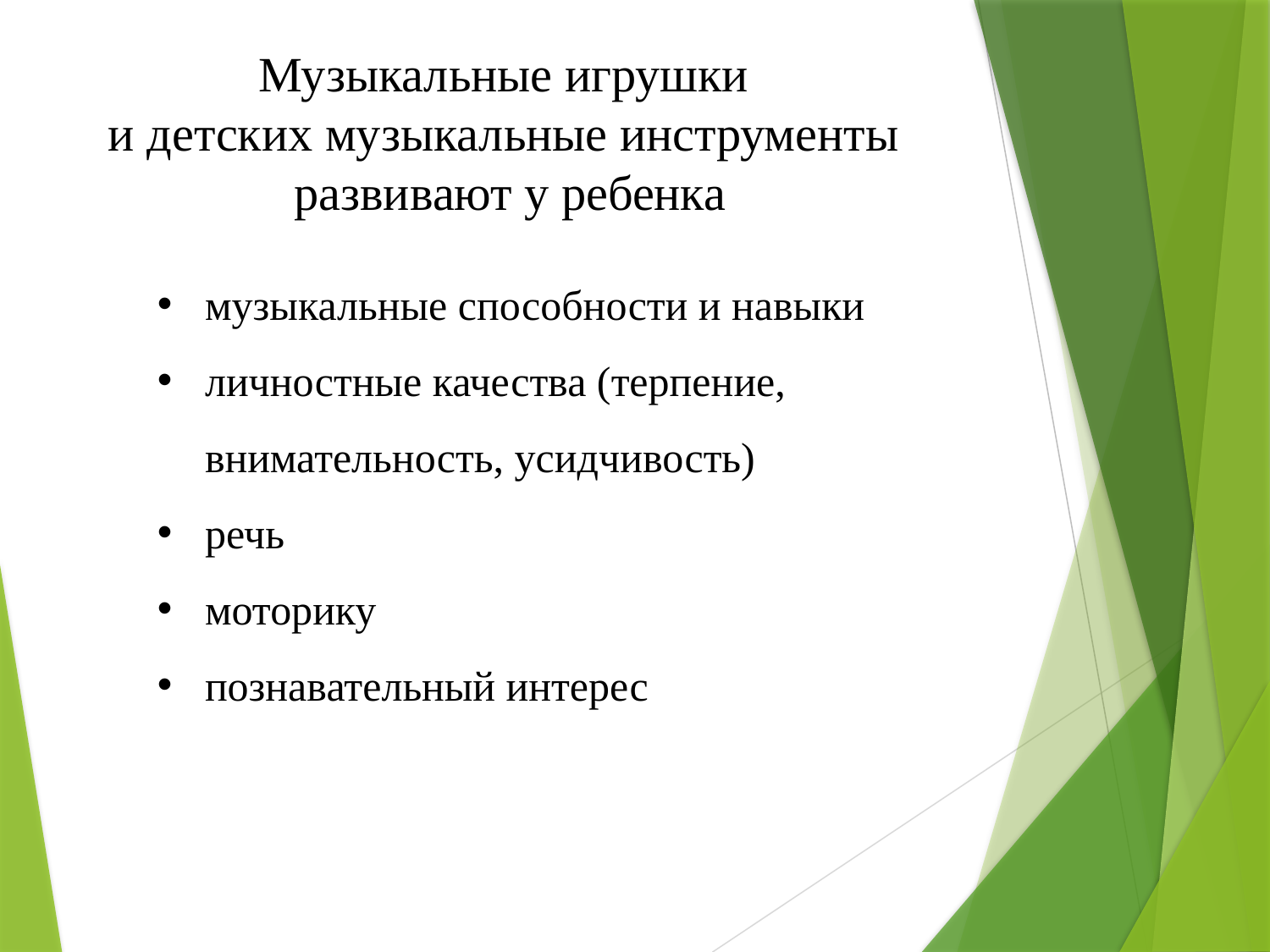

Музыкальные игрушки
и детских музыкальные инструменты
развивают у ребенка
музыкальные способности и навыки
личностные качества (терпение, внимательность, усидчивость)
речь
моторику
познавательный интерес